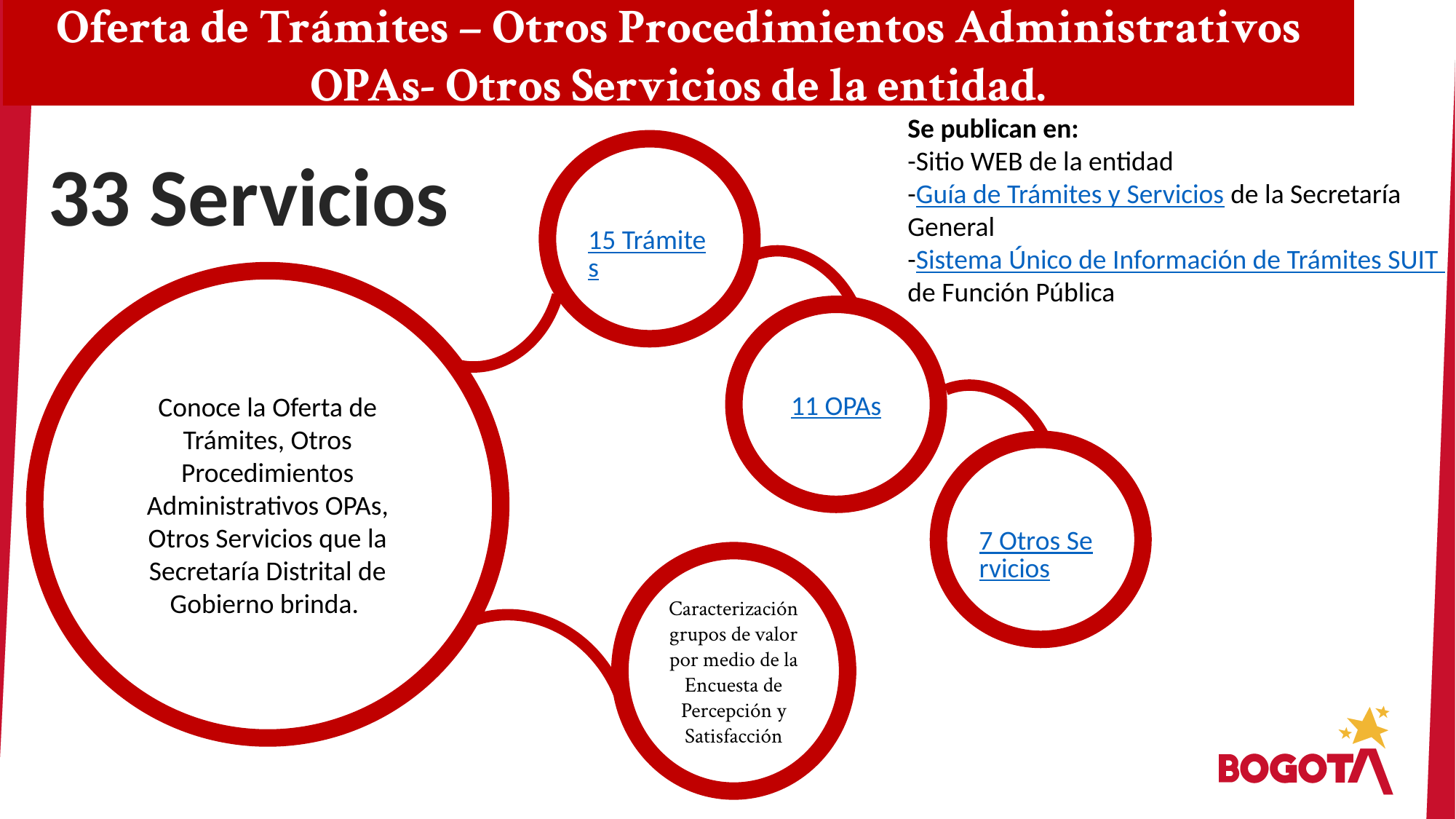

Oferta de Trámites – Otros Procedimientos Administrativos OPAs- Otros Servicios de la entidad.
Se publican en:
-Sitio WEB de la entidad
-Guía de Trámites y Servicios de la Secretaría General
-Sistema Único de Información de Trámites SUIT de Función Pública
33 Servicios
15 Trámites

Conoce la Oferta de Trámites, Otros Procedimientos Administrativos OPAs, Otros Servicios que la Secretaría Distrital de Gobierno brinda.
11 OPAs

7 Otros Servicios
Caracterización grupos de valor por medio de la Encuesta de Percepción y Satisfacción